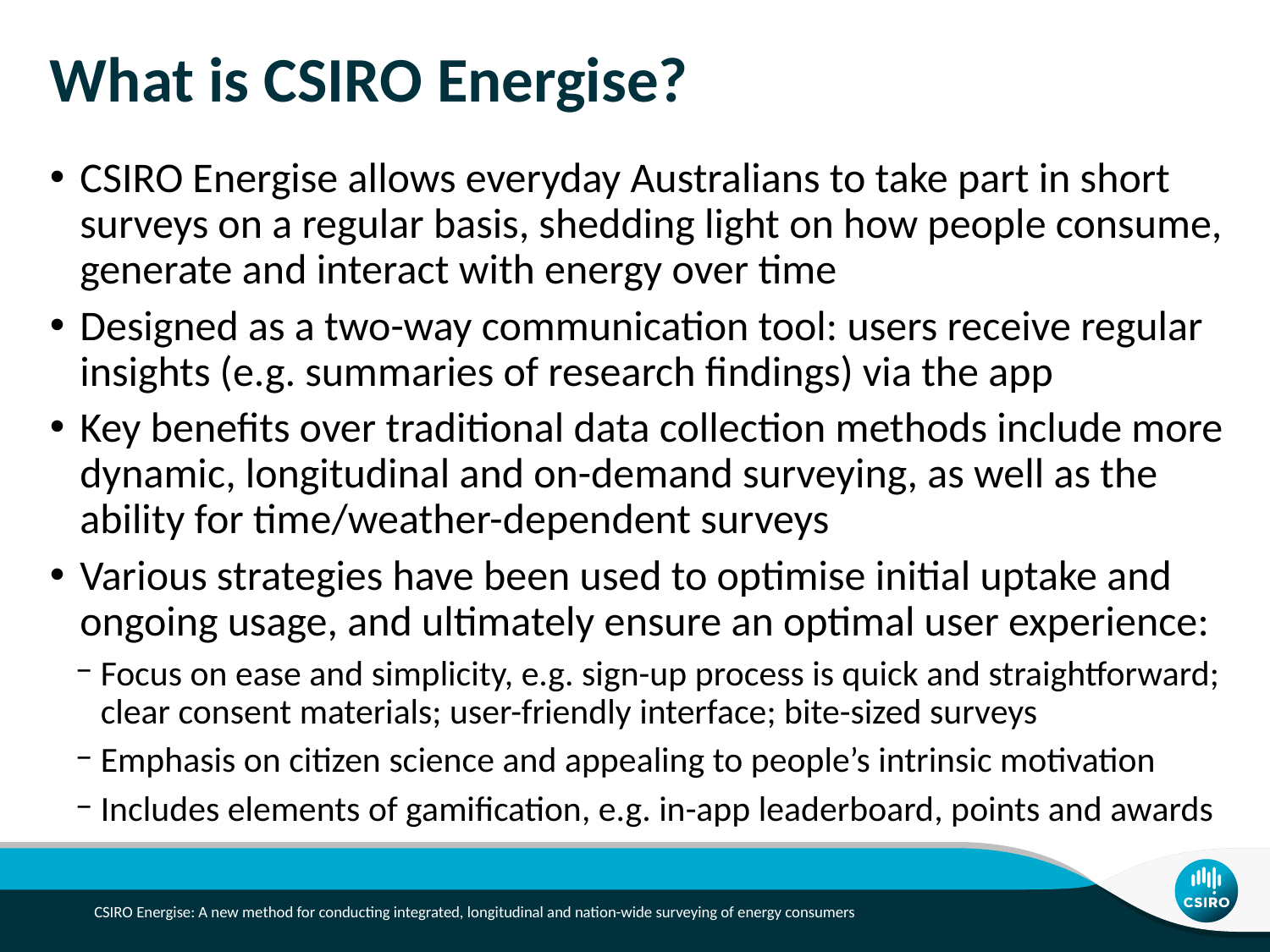

# What is CSIRO Energise?
CSIRO Energise allows everyday Australians to take part in short surveys on a regular basis, shedding light on how people consume, generate and interact with energy over time
Designed as a two-way communication tool: users receive regular insights (e.g. summaries of research findings) via the app
Key benefits over traditional data collection methods include more dynamic, longitudinal and on-demand surveying, as well as the ability for time/weather-dependent surveys
Various strategies have been used to optimise initial uptake and ongoing usage, and ultimately ensure an optimal user experience:
Focus on ease and simplicity, e.g. sign-up process is quick and straightforward; clear consent materials; user-friendly interface; bite-sized surveys
Emphasis on citizen science and appealing to people’s intrinsic motivation
Includes elements of gamification, e.g. in-app leaderboard, points and awards
CSIRO Energise: A new method for conducting integrated, longitudinal and nation-wide surveying of energy consumers